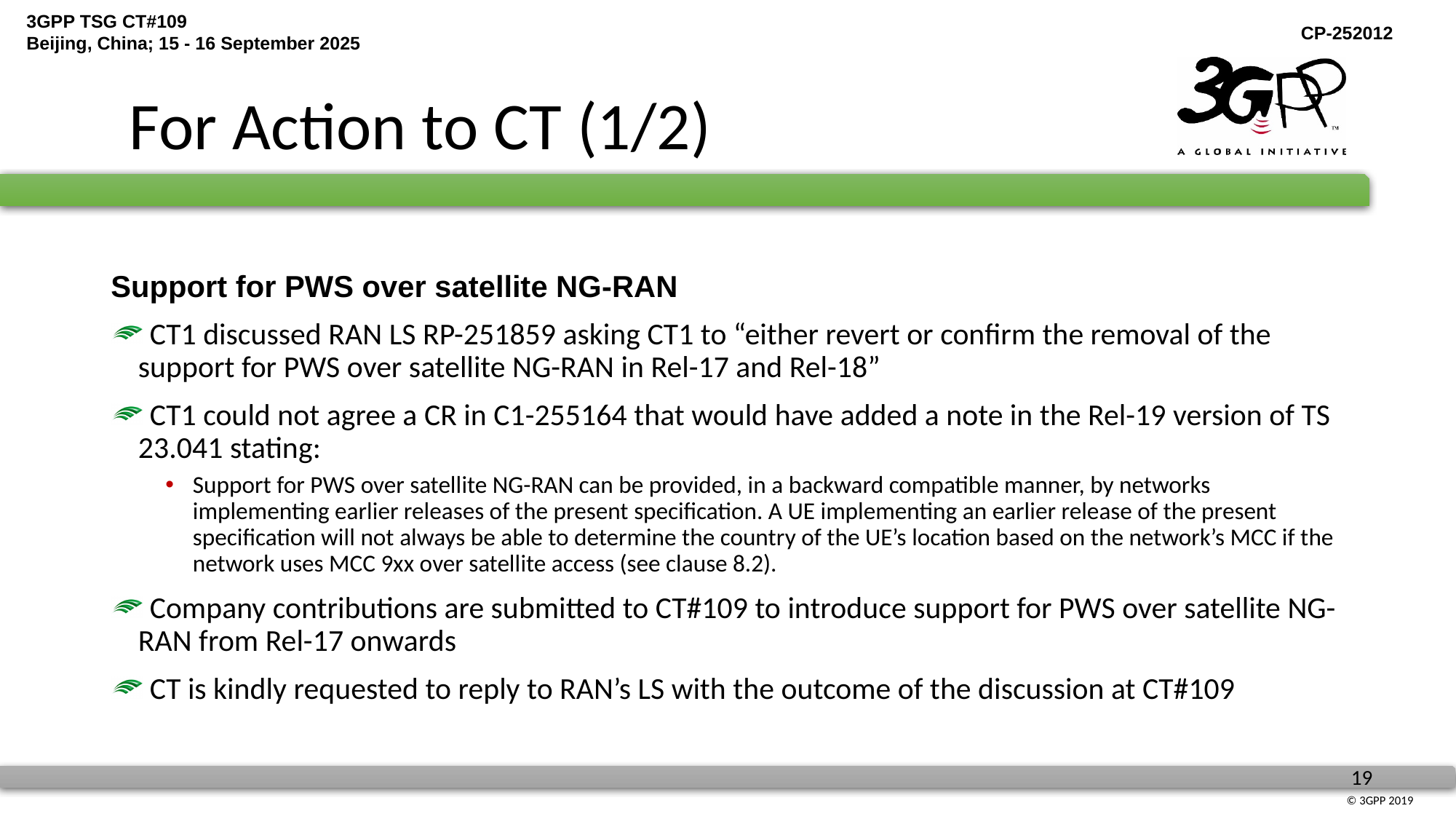

# For Action to CT (1/2)
Support for PWS over satellite NG-RAN
 CT1 discussed RAN LS RP-251859 asking CT1 to “either revert or confirm the removal of the support for PWS over satellite NG-RAN in Rel-17 and Rel-18”
 CT1 could not agree a CR in C1-255164 that would have added a note in the Rel-19 version of TS 23.041 stating:
Support for PWS over satellite NG-RAN can be provided, in a backward compatible manner, by networks implementing earlier releases of the present specification. A UE implementing an earlier release of the present specification will not always be able to determine the country of the UE’s location based on the network’s MCC if the network uses MCC 9xx over satellite access (see clause 8.2).
 Company contributions are submitted to CT#109 to introduce support for PWS over satellite NG-RAN from Rel-17 onwards
 CT is kindly requested to reply to RAN’s LS with the outcome of the discussion at CT#109